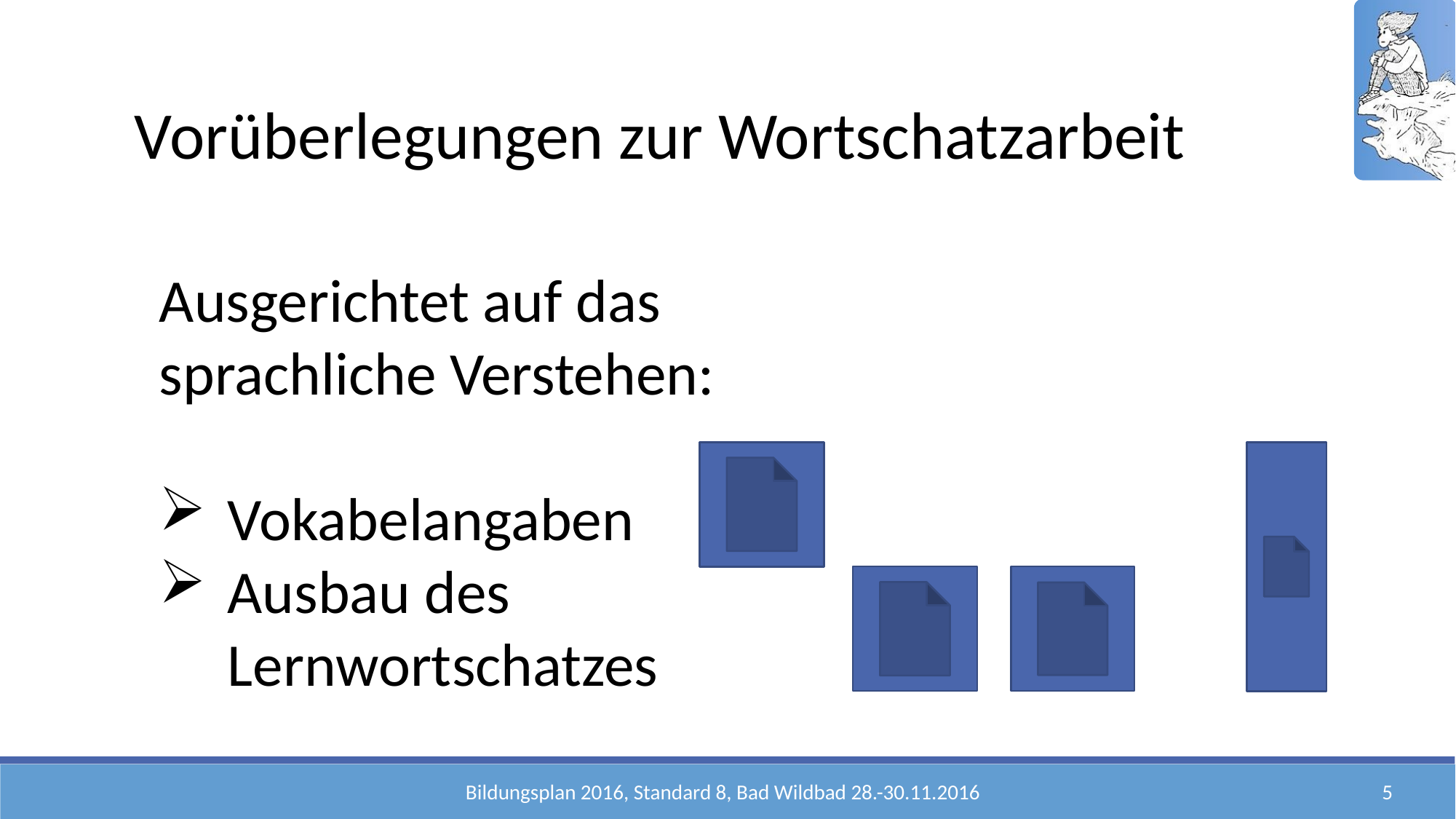

Vorüberlegungen zur Wortschatzarbeit
Ausgerichtet auf das sprachliche Verstehen:

Vokabelangaben
Ausbau des Lernwortschatzes